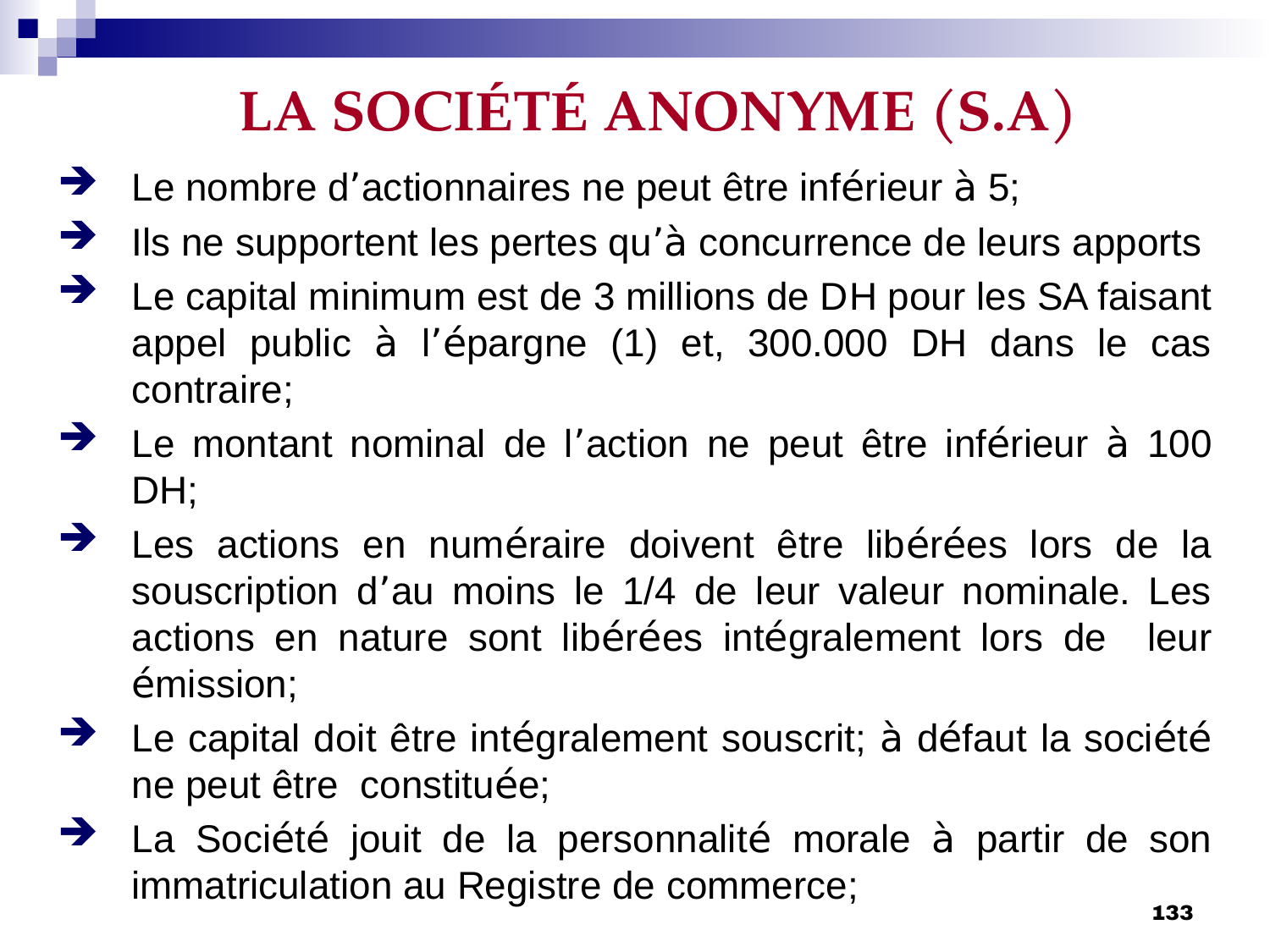

# LA SOCIÉTÉ ANONYME (S.A)
Le nombre d’actionnaires ne peut être inférieur à 5;
Ils ne supportent les pertes qu’à concurrence de leurs apports
Le capital minimum est de 3 millions de DH pour les SA faisant appel public à l’épargne (1) et, 300.000 DH dans le cas contraire;
Le montant nominal de l’action ne peut être inférieur à 100 DH;
Les actions en numéraire doivent être libérées lors de la souscription d’au moins le 1/4 de leur valeur nominale. Les actions en nature sont libérées intégralement lors de  leur émission;
Le capital doit être intégralement souscrit; à défaut la société ne peut être  constituée;
La Société jouit de la personnalité morale à partir de son immatriculation au Registre de commerce;
133